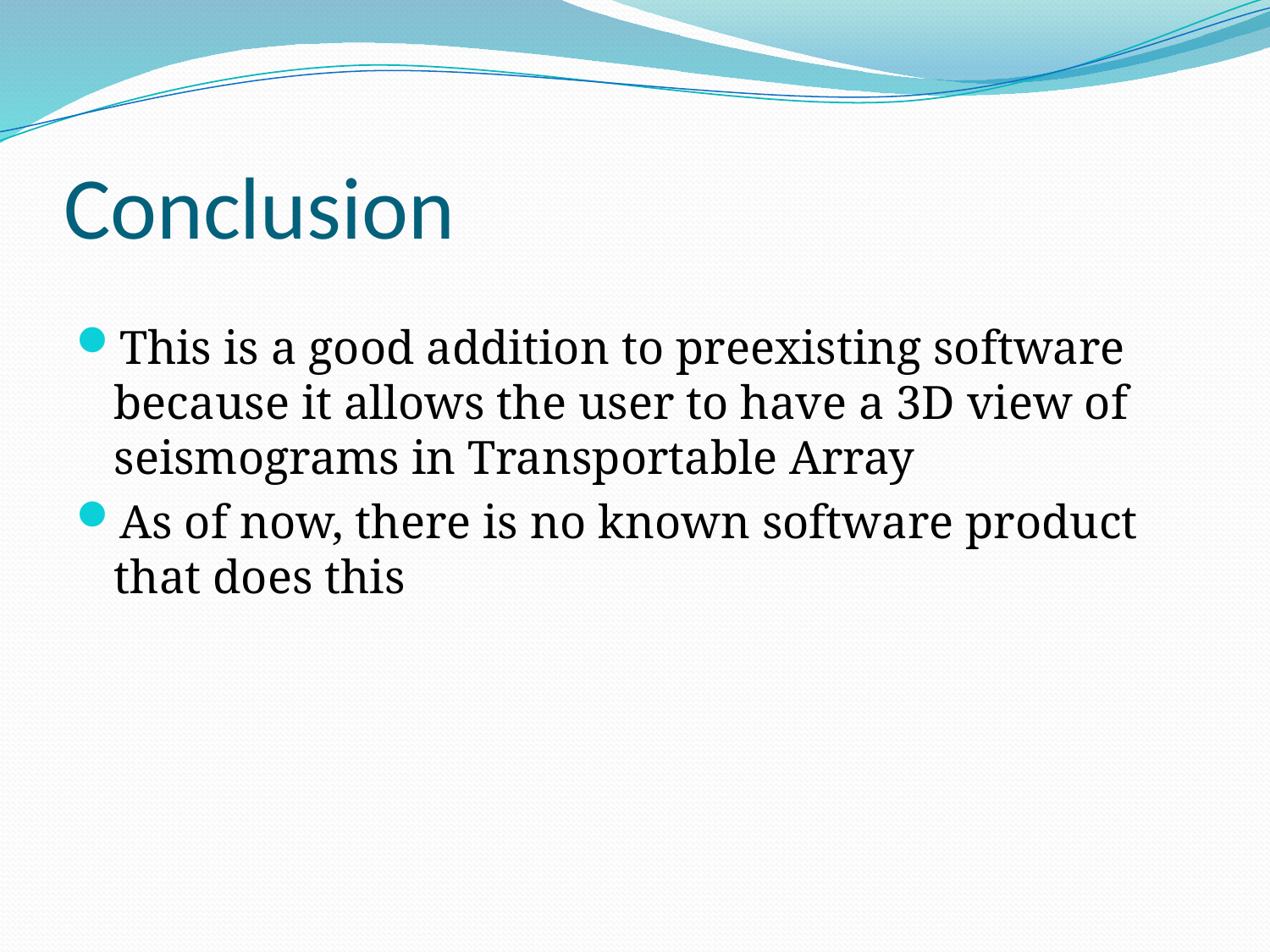

# Conclusion
This is a good addition to preexisting software because it allows the user to have a 3D view of seismograms in Transportable Array
As of now, there is no known software product that does this